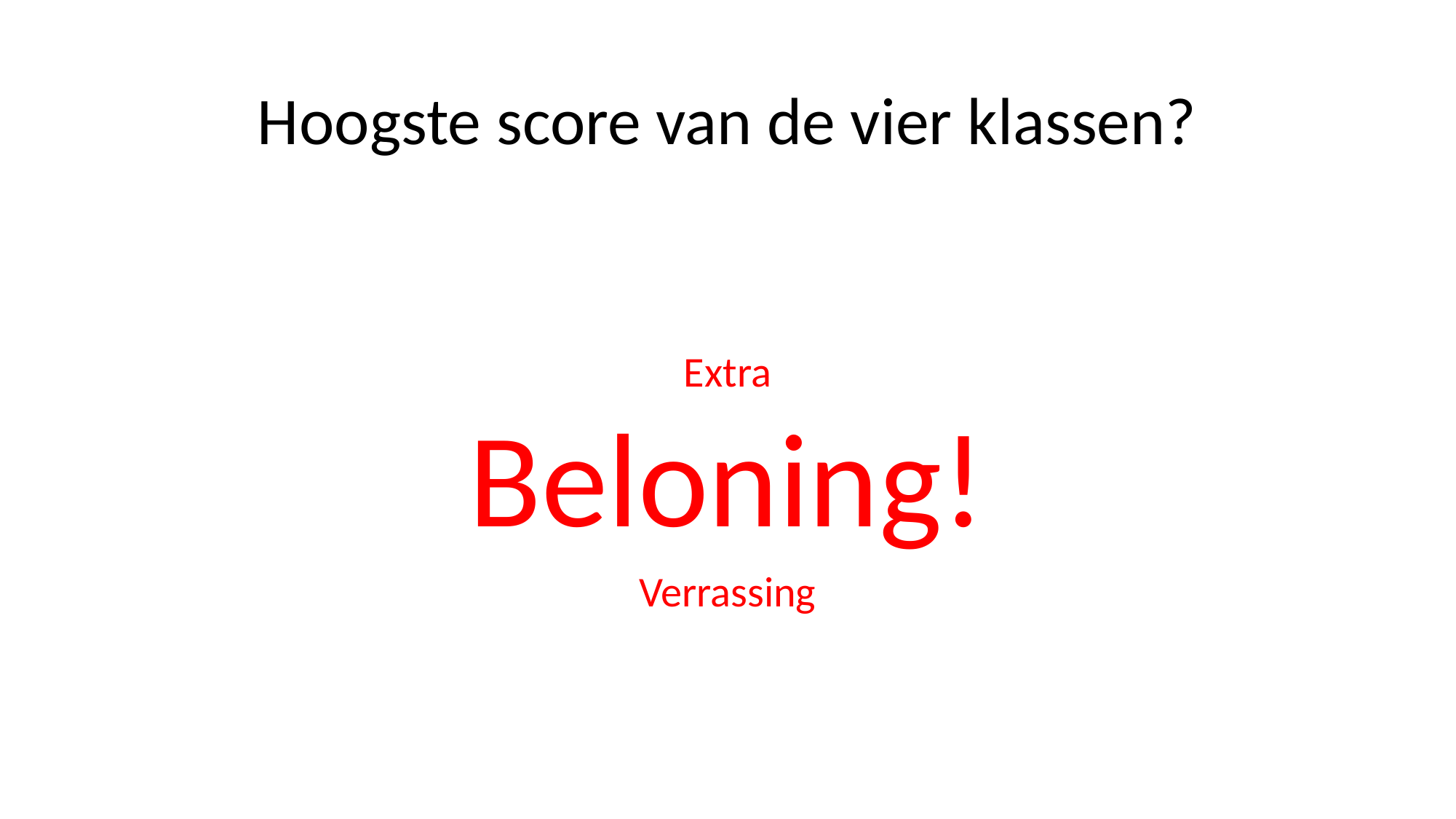

# Hoogste score van de vier klassen?

Extra
Beloning!
Verrassing